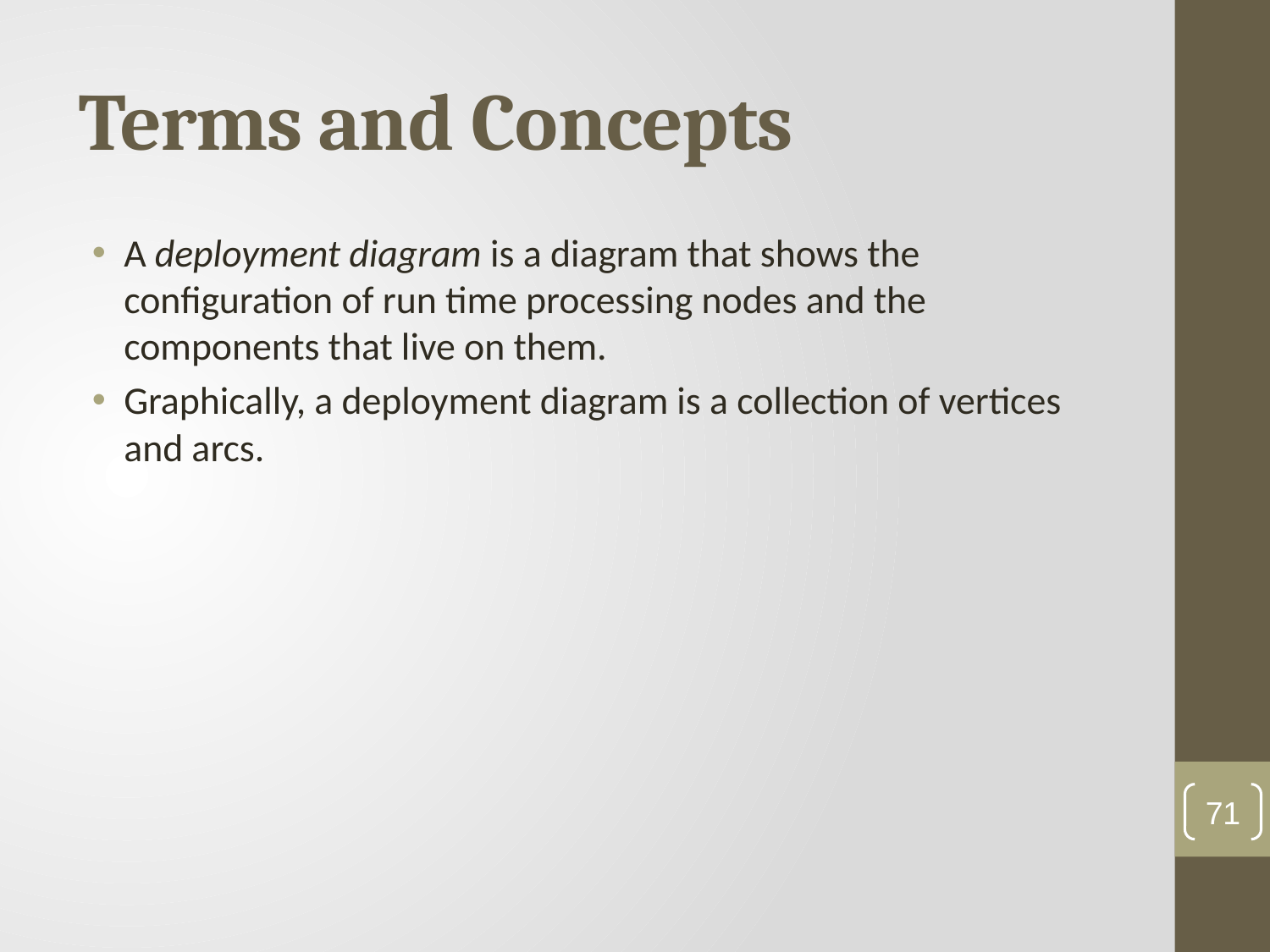

# Terms and Concepts
A deployment diagram is a diagram that shows the configuration of run time processing nodes and the components that live on them.
Graphically, a deployment diagram is a collection of vertices and arcs.
71